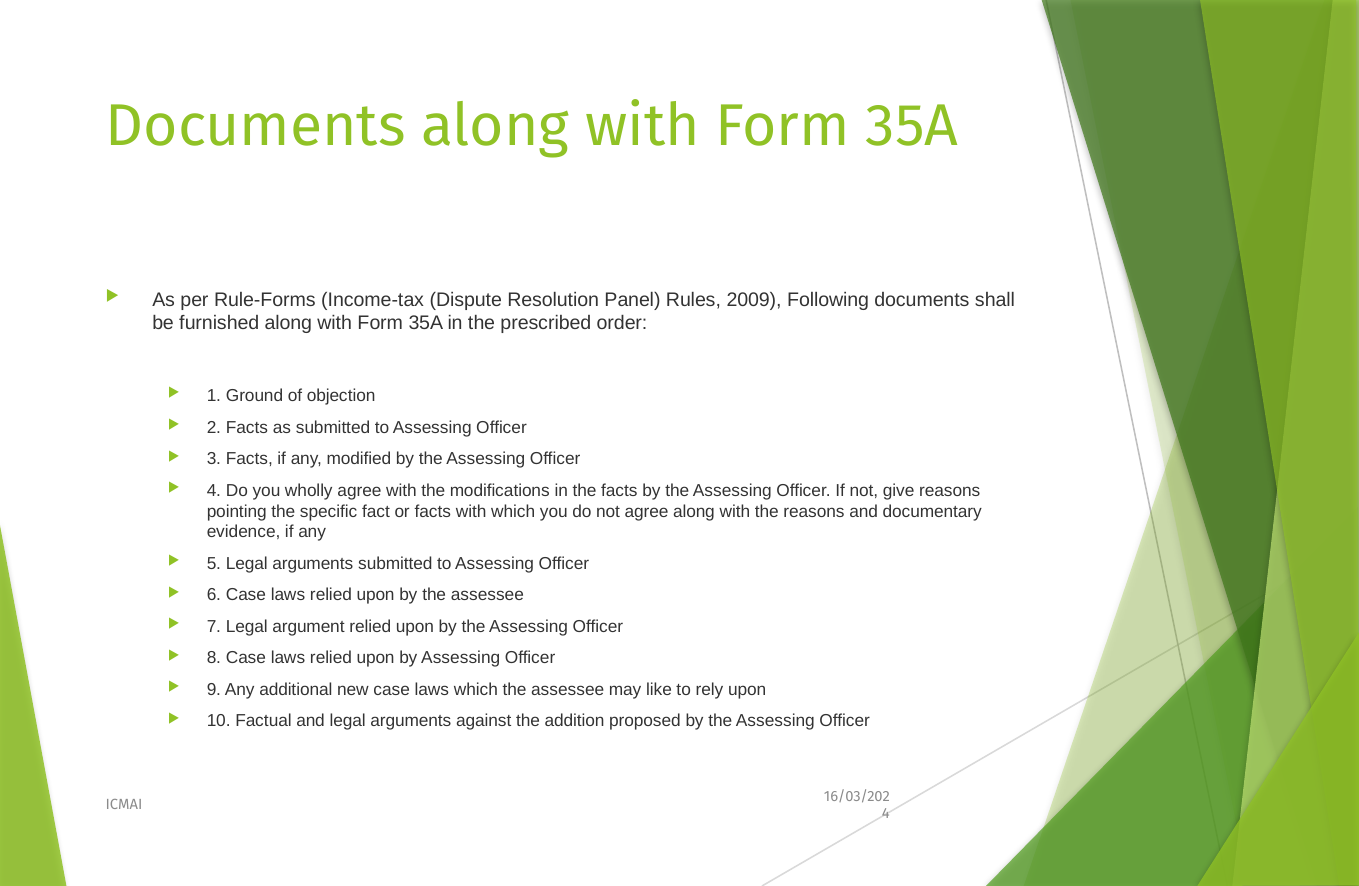

# Documents along with Form 35A
As per Rule-Forms (Income-tax (Dispute Resolution Panel) Rules, 2009), Following documents shall be furnished along with Form 35A in the prescribed order:

1. Ground of objection
2. Facts as submitted to Assessing Officer
3. Facts, if any, modified by the Assessing Officer
4. Do you wholly agree with the modifications in the facts by the Assessing Officer. If not, give reasons pointing the specific fact or facts with which you do not agree along with the reasons and documentary evidence, if any
5. Legal arguments submitted to Assessing Officer
6. Case laws relied upon by the assessee
7. Legal argument relied upon by the Assessing Officer
8. Case laws relied upon by Assessing Officer
9. Any additional new case laws which the assessee may like to rely upon
10. Factual and legal arguments against the addition proposed by the Assessing Officer
ICMAI
16/03/2024